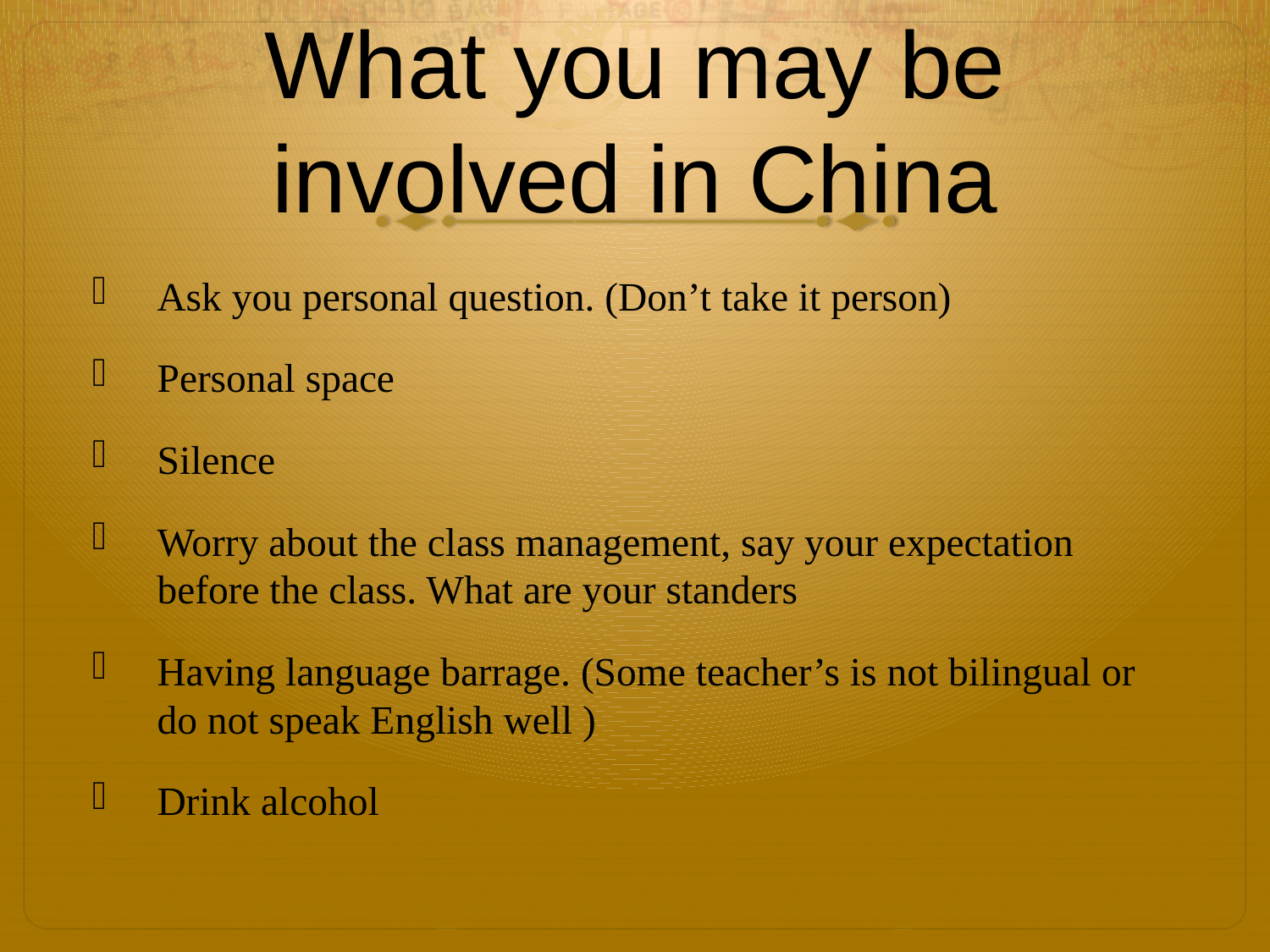

# What you may be involved in China
Ask you personal question. (Don’t take it person)
Personal space
Silence
Worry about the class management, say your expectation before the class. What are your standers
Having language barrage. (Some teacher’s is not bilingual or do not speak English well )
Drink alcohol